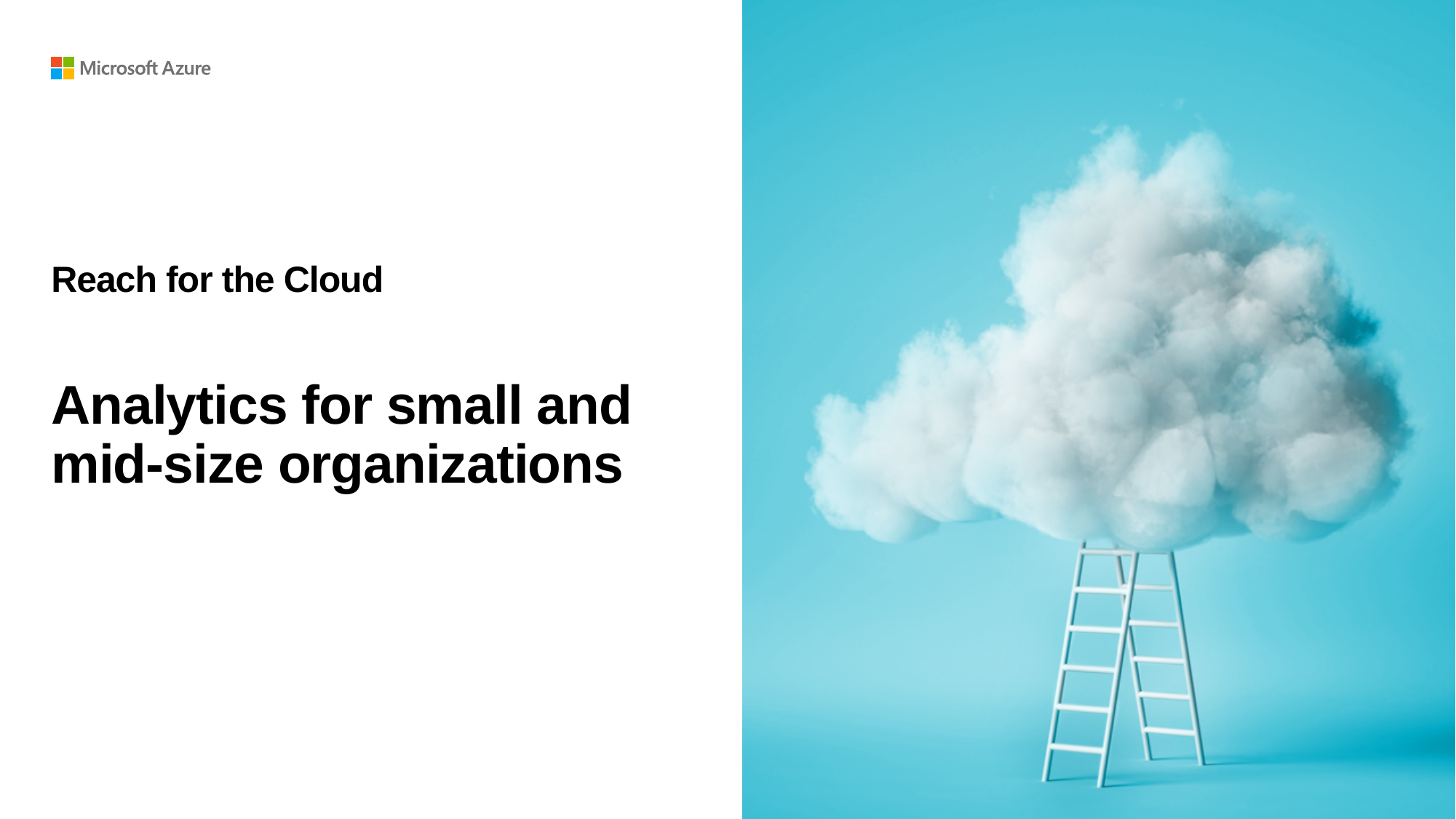

# Reach for the Cloud Analytics for small and mid-size organizations